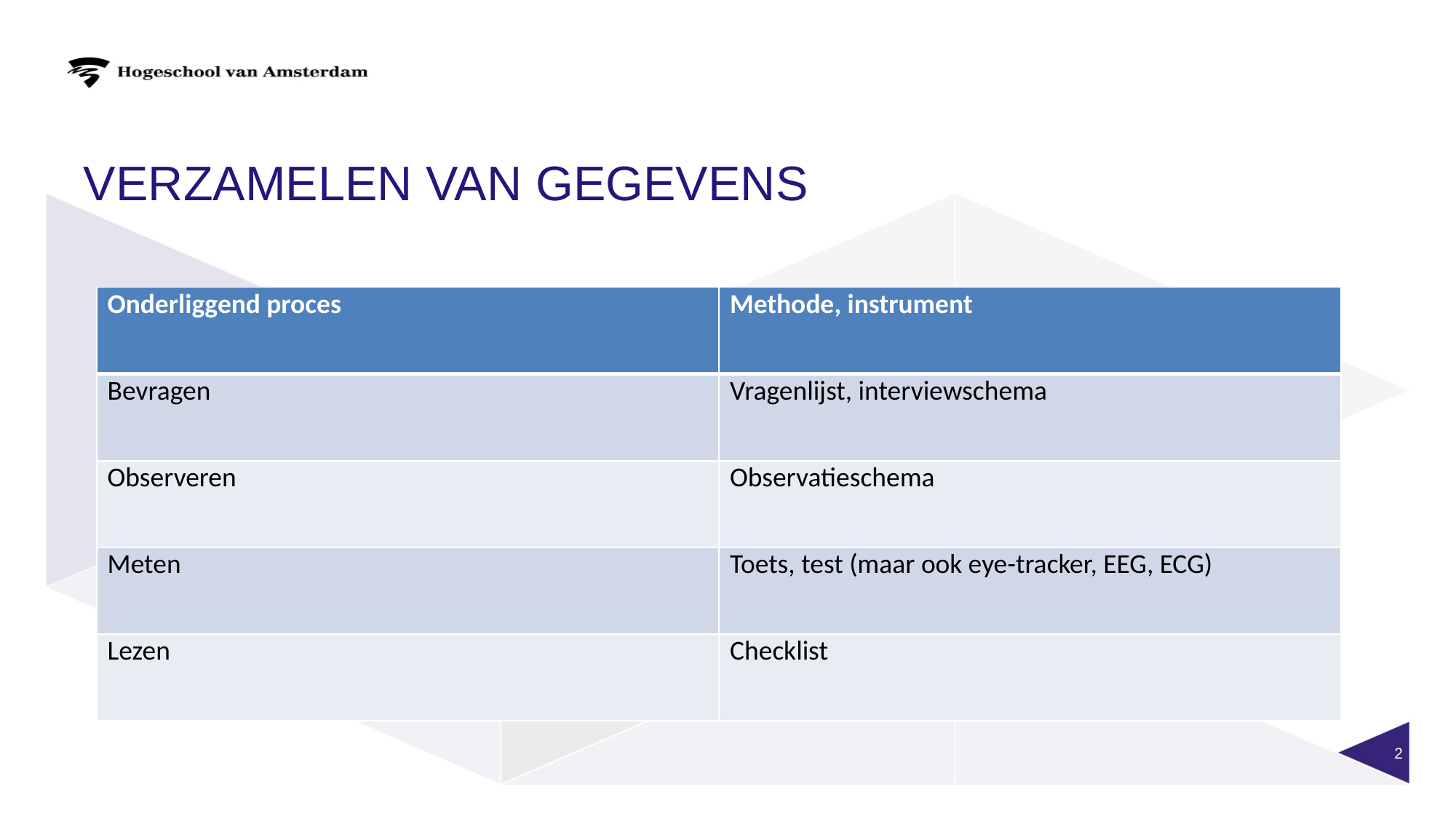

# Verzamelen van gegevens

| Onderliggend proces | Methode, instrument |
| --- | --- |
| Bevragen | Vragenlijst, interviewschema |
| Observeren | Observatieschema |
| Meten | Toets, test (maar ook eye-tracker, EEG, ECG) |
| Lezen | Checklist |
2